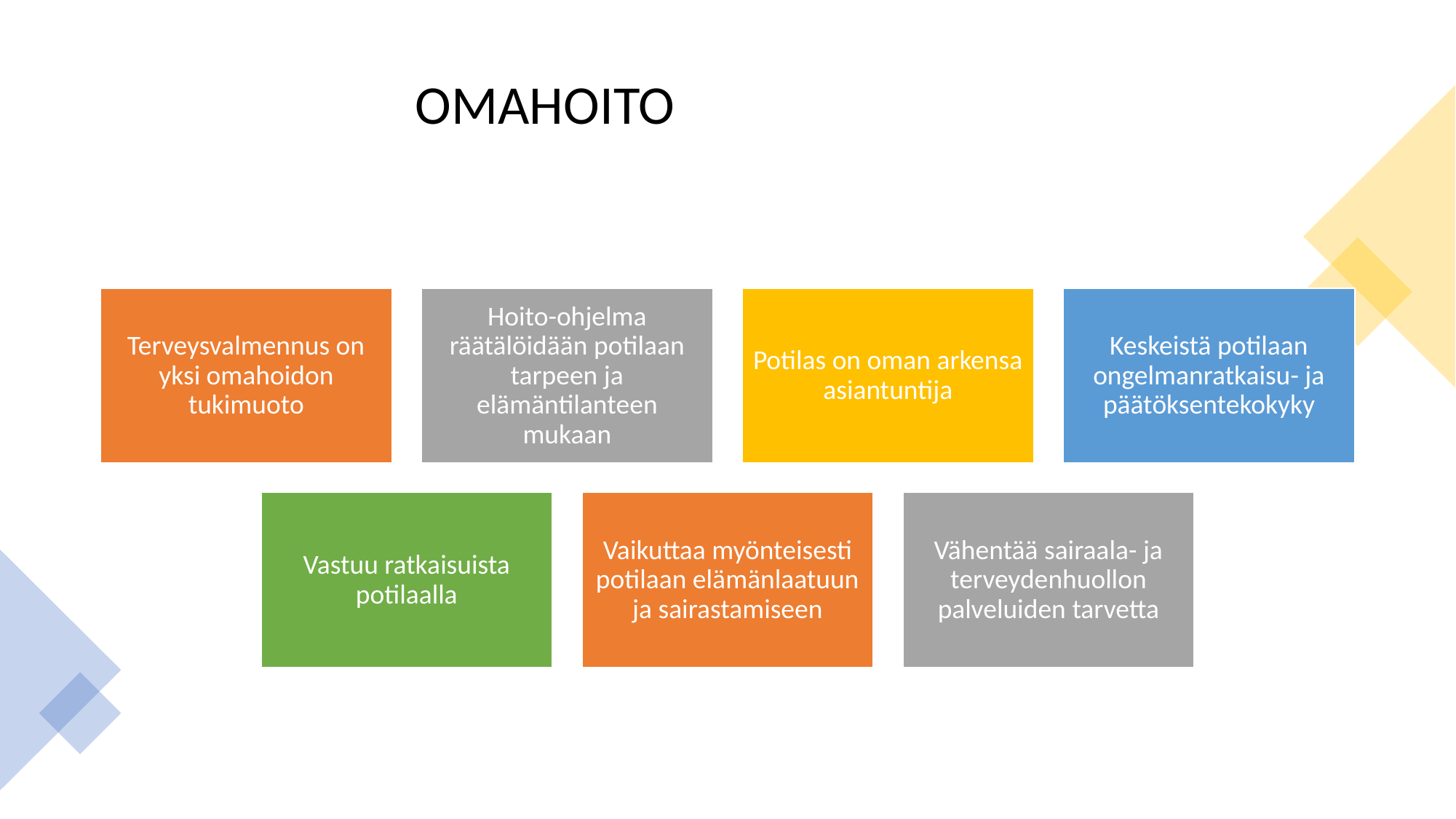

# OMAHOITO

Terveysvalmennus on yksi omahoidon tukimuoto
Hoito-ohjelma räätälöidään potilaan tarpeen ja elämäntilanteen mukaan
Potilas on oman arkensa asiantuntija
Keskeistä potilaan ongelmanratkaisu- ja päätöksentekokyky
Vastuu ratkaisuista potilaalla
Vaikuttaa myönteisesti potilaan elämänlaatuun ja sairastamiseen
Vähentää sairaala- ja terveydenhuollon palveluiden tarvetta